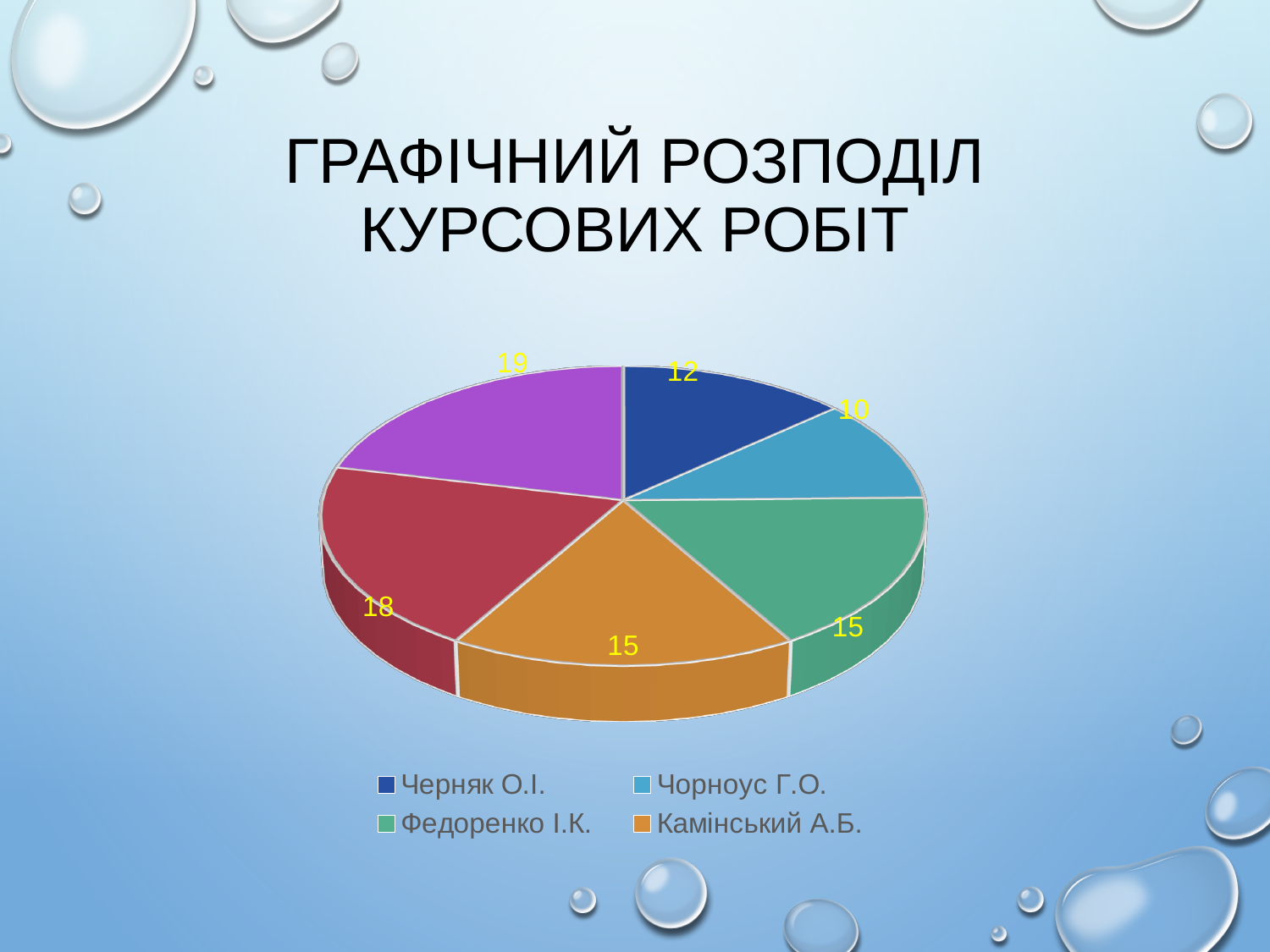

# Графічний розподіл курсових робіт

[unsupported chart]